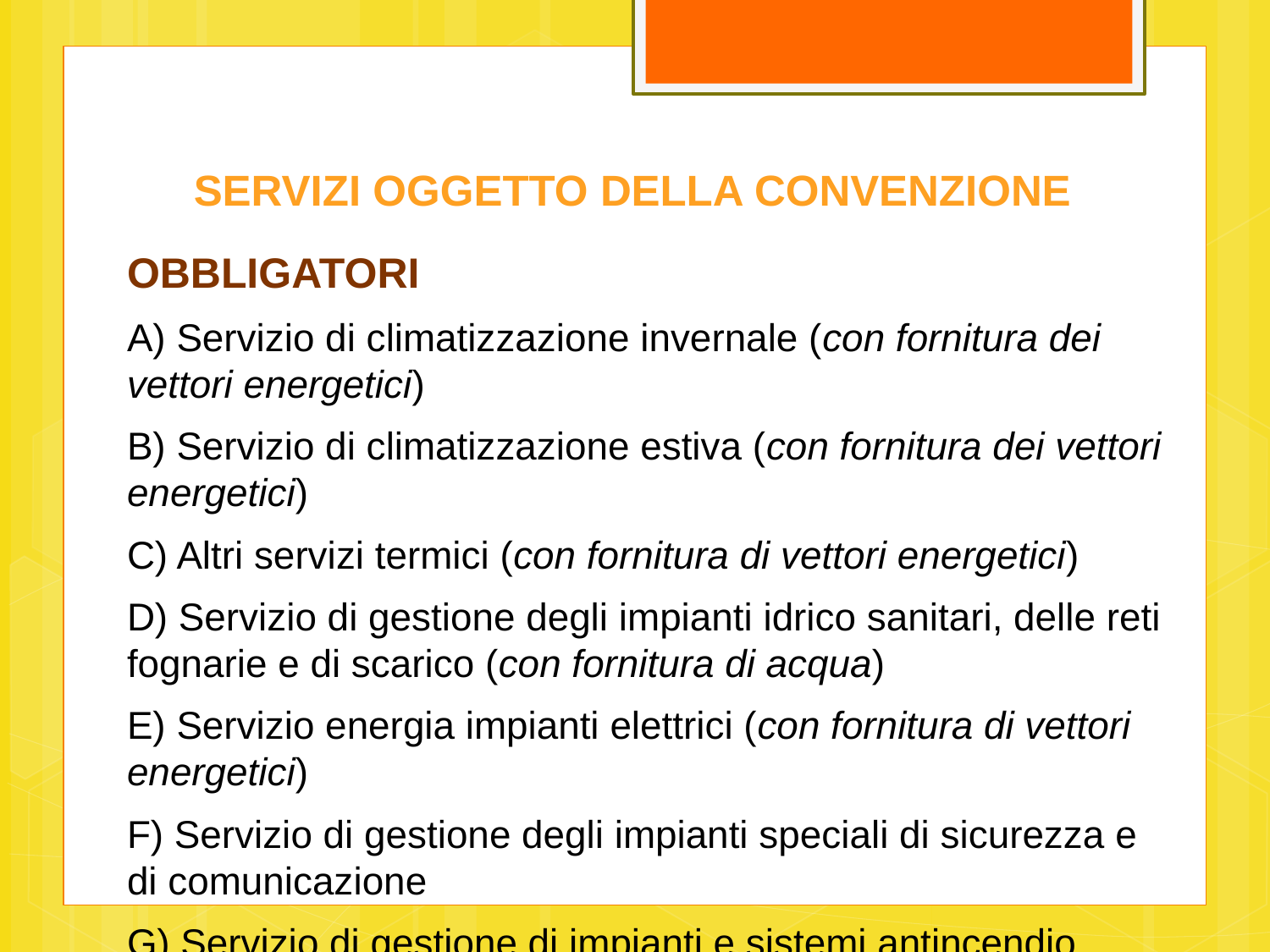

SERVIZI OGGETTO DELLA CONVENZIONE
OBBLIGATORI
A) Servizio di climatizzazione invernale (con fornitura dei vettori energetici)
B) Servizio di climatizzazione estiva (con fornitura dei vettori energetici)
C) Altri servizi termici (con fornitura di vettori energetici)
D) Servizio di gestione degli impianti idrico sanitari, delle reti fognarie e di scarico (con fornitura di acqua)
E) Servizio energia impianti elettrici (con fornitura di vettori energetici)
F) Servizio di gestione degli impianti speciali di sicurezza e di comunicazione
G) Servizio di gestione di impianti e sistemi antincendio
K) Servizi di governo, presidio tecnologico, squadra di emergenza tecnica, reperibilità sul territorio, pronto intervento, sistema informativo, analisi energetica, ecc.